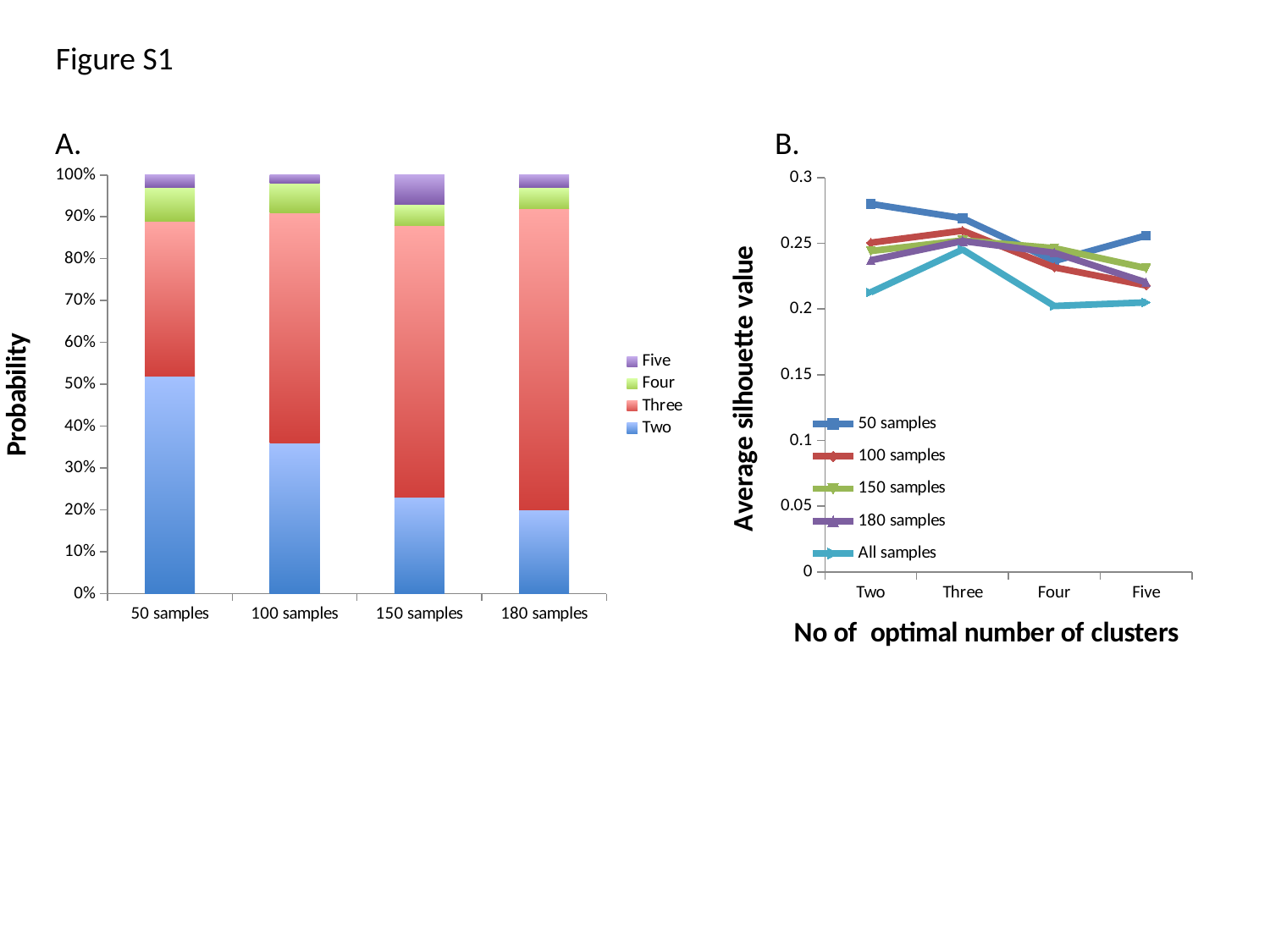

Figure S1
A.
B.

### Chart

| Category | Two | Three | Four | Five |
|---|---|---|---|---|
| 50 samples | 52.0 | 37.0 | 8.0 | 3.0 |
| 100 samples | 36.0 | 55.0 | 7.0 | 2.0 |
| 150 samples | 23.0 | 65.0 | 5.0 | 7.0 |
| 180 samples | 20.0 | 72.0 | 5.0 | 3.0 |

### Chart

| Category | 50 samples | 100 samples | 150 samples | 180 samples | All samples |
|---|---|---|---|---|---|
| Two | 0.2800337 | 0.2504934 | 0.2441641 | 0.2371463 | 0.212782265 |
| Three | 0.2691019 | 0.25961 | 0.2522415 | 0.2517887 | 0.245321801 |
| Four | 0.2365282 | 0.2317416 | 0.2463798 | 0.2428392 | 0.202348799 |
| Five | 0.2559699 | 0.2179816 | 0.2311383 | 0.2203227 | 0.205110436 |